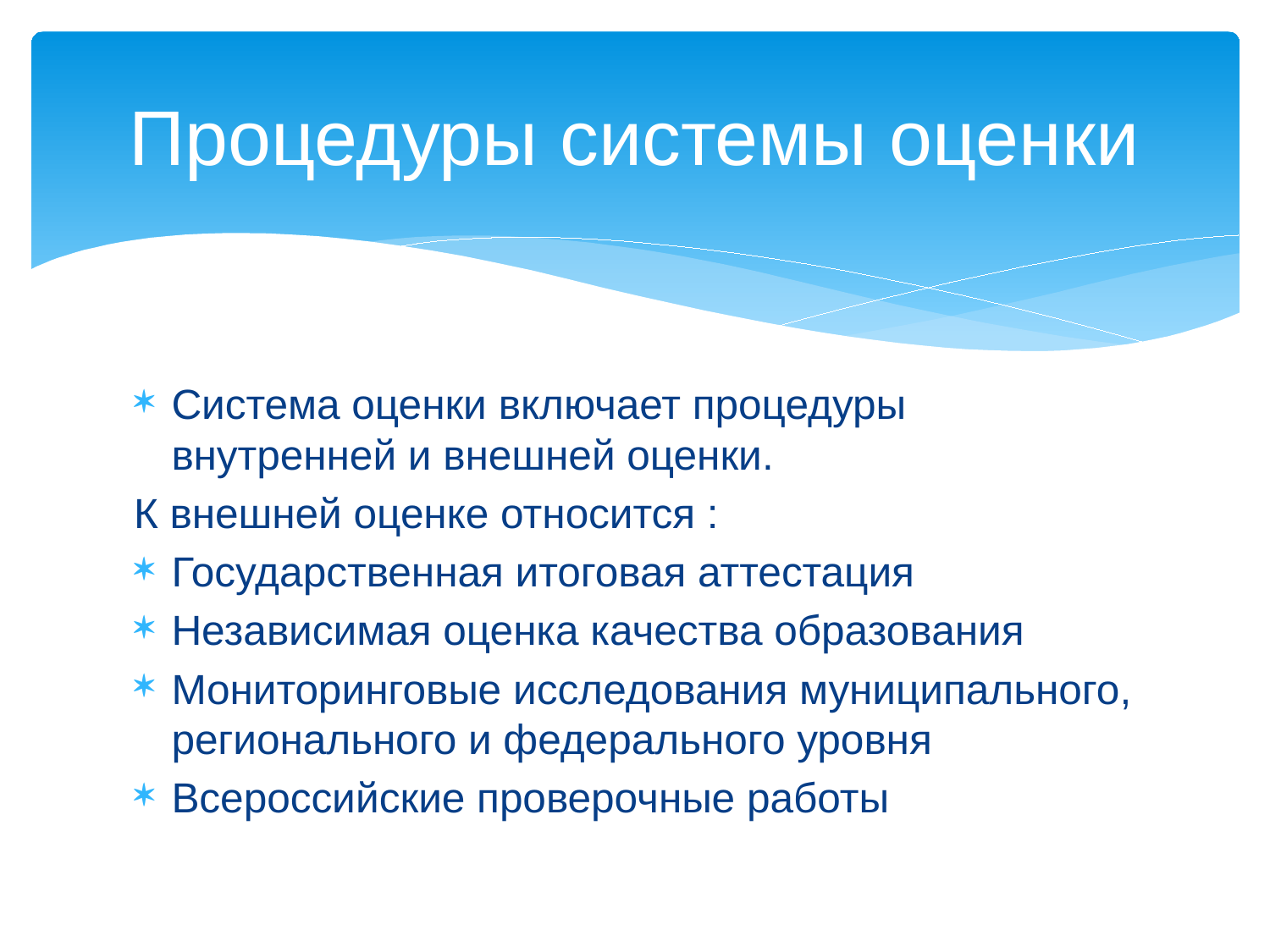

# Процедуры системы оценки
Система оценки включает процедуры внутренней и внешней оценки.
К внешней оценке относится :
Государственная итоговая аттестация
Независимая оценка качества образования
Мониторинговые исследования муниципального, регионального и федерального уровня
Всероссийские проверочные работы